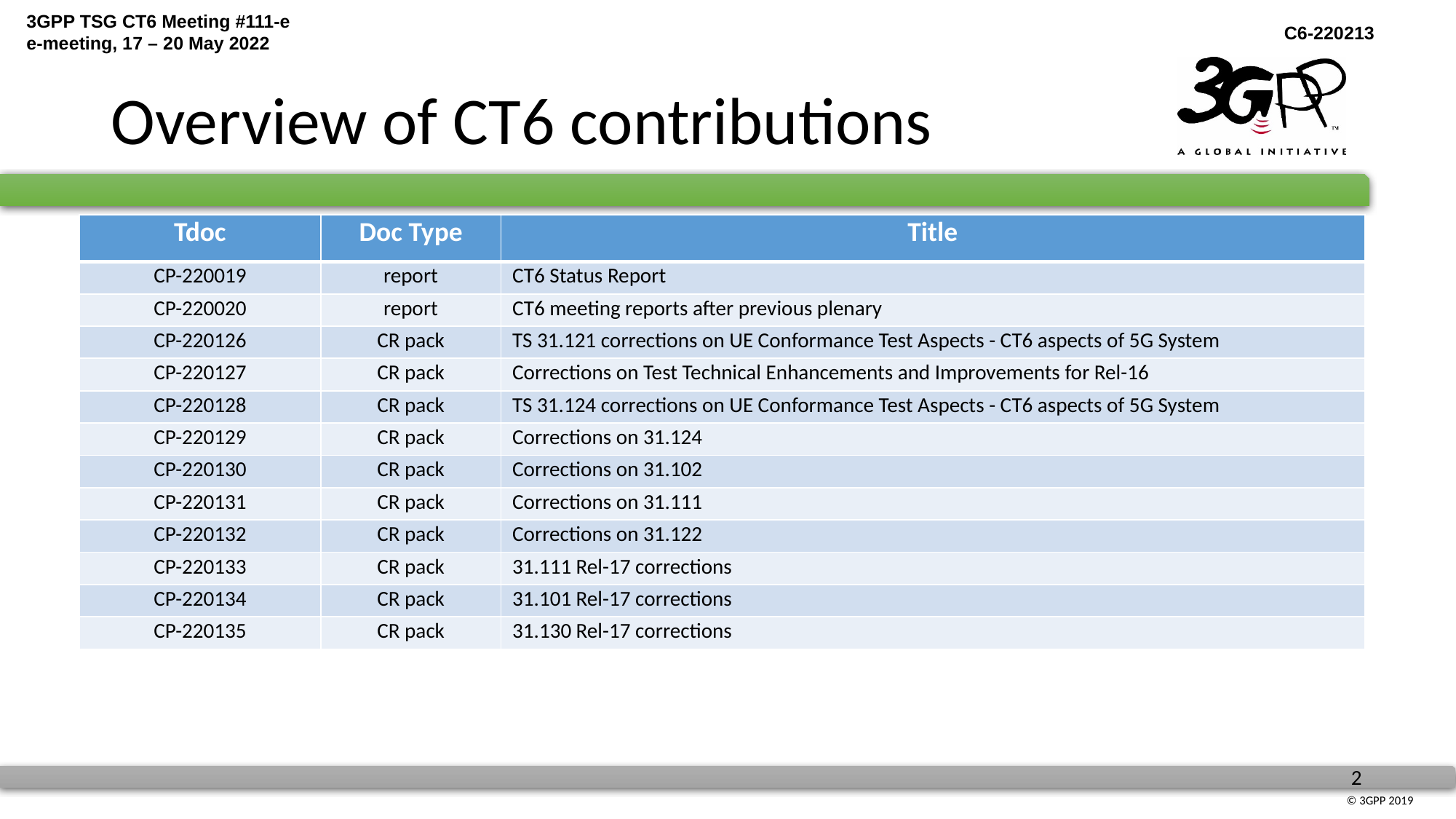

# Overview of CT6 contributions
| Tdoc | Doc Type | Title |
| --- | --- | --- |
| CP-220019 | report | CT6 Status Report |
| CP-220020 | report | CT6 meeting reports after previous plenary |
| CP-220126 | CR pack | TS 31.121 corrections on UE Conformance Test Aspects - CT6 aspects of 5G System |
| CP-220127 | CR pack | Corrections on Test Technical Enhancements and Improvements for Rel-16 |
| CP-220128 | CR pack | TS 31.124 corrections on UE Conformance Test Aspects - CT6 aspects of 5G System |
| CP-220129 | CR pack | Corrections on 31.124 |
| CP-220130 | CR pack | Corrections on 31.102 |
| CP-220131 | CR pack | Corrections on 31.111 |
| CP-220132 | CR pack | Corrections on 31.122 |
| CP-220133 | CR pack | 31.111 Rel-17 corrections |
| CP-220134 | CR pack | 31.101 Rel-17 corrections |
| CP-220135 | CR pack | 31.130 Rel-17 corrections |